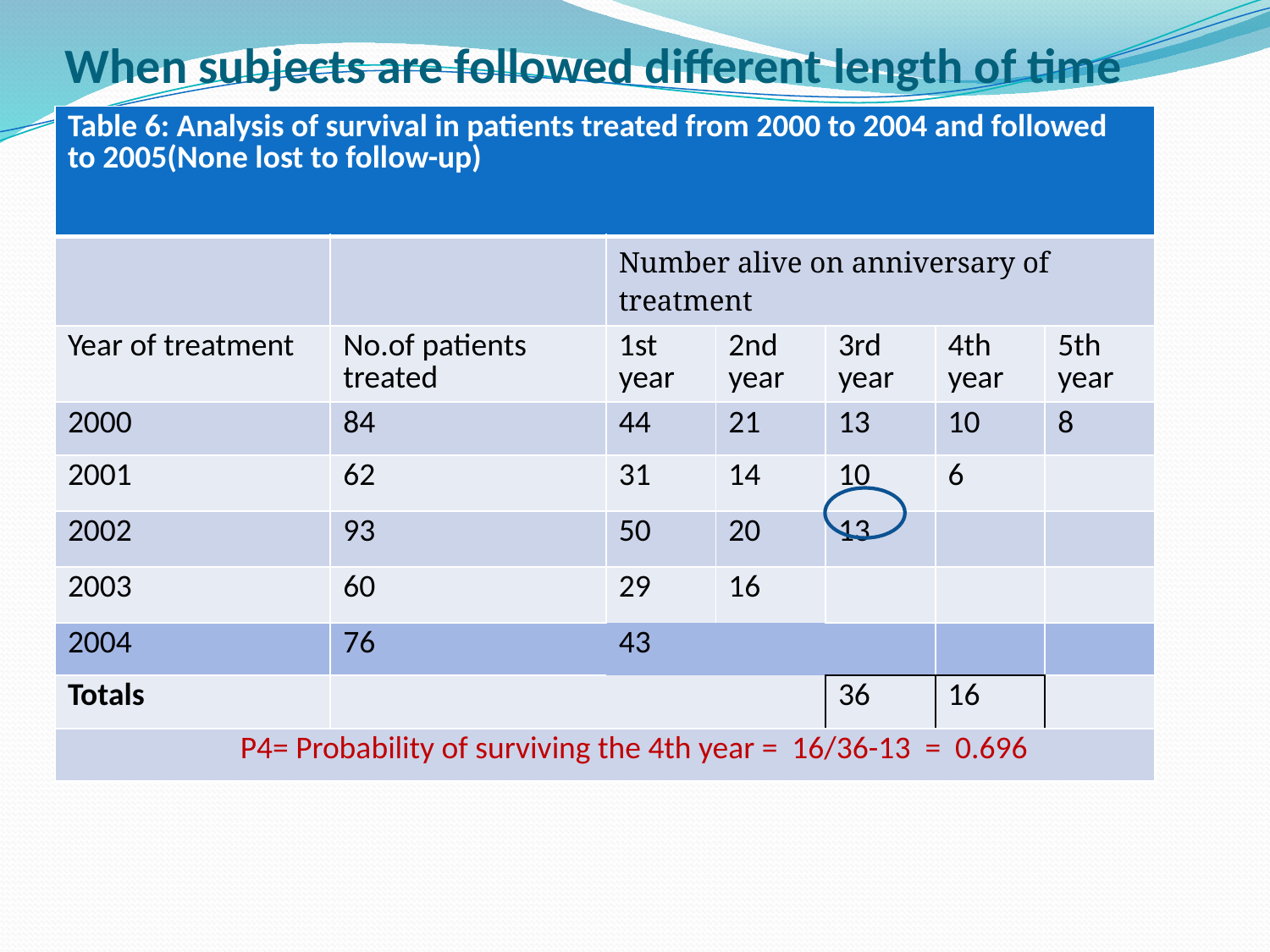

# When subjects are followed different length of time
| Table 6: Analysis of survival in patients treated from 2000 to 2004 and followed to 2005(None lost to follow-up) |  |  |  |  |  |  |
| --- | --- | --- | --- | --- | --- | --- |
|  |  | Number alive on anniversary of treatment |  |  |  |  |
| Year of treatment | No.of patients treated | 1st year | 2nd year | 3rd year | 4th year | 5th year |
| 2000 | 84 | 44 | 21 | 13 | 10 | 8 |
| 2001 | 62 | 31 | 14 | 10 | 6 |  |
| 2002 | 93 | 50 | 20 | 13 |  |  |
| 2003 | 60 | 29 | 16 |  |  |  |
| 2004 | 76 | 43 |  |  |  |  |
| Totals |  |  |  | 36 | 16 |  |
| P4= Probability of surviving the 4th year = 16/36-13 = 0.696 |  |  |  |  |  |  |